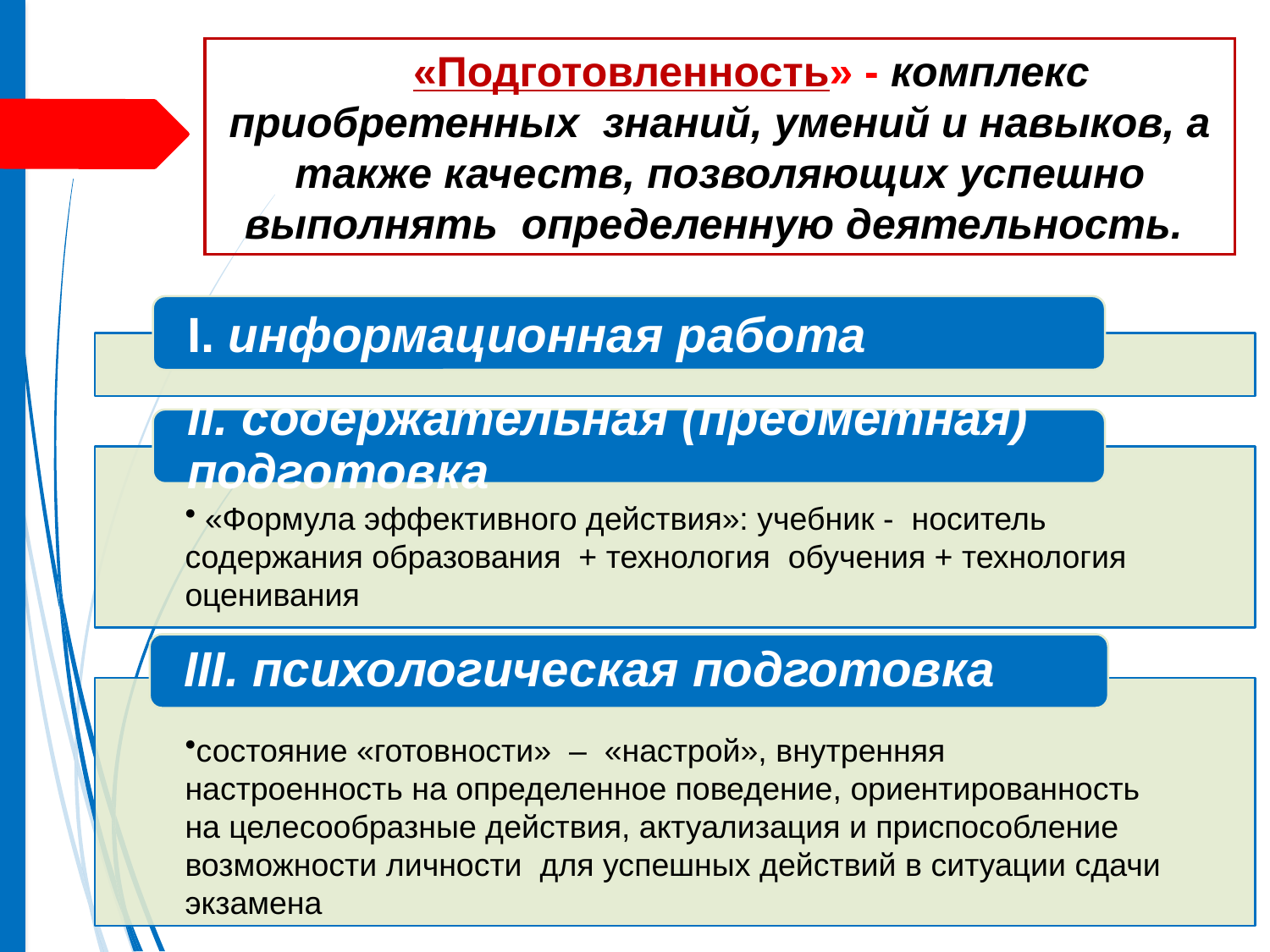

#
«Подготовленность» - комплекс приобретенных  знаний, умений и навыков, а также качеств, позволяющих успешно выполнять  определенную деятельность.
I. информационная работа
 «Формула эффективного действия»: учебник -  носитель содержания образования  + технология  обучения + технология оценивания

II. содержательная (предметная) подготовка
состояние «готовности»  –  «настрой», внутренняя настроенность на определенное поведение, ориентированность на целесообразные действия, актуализация и приспособление возможности личности  для успешных действий в ситуации сдачи экзамена

III. психологическая подготовка